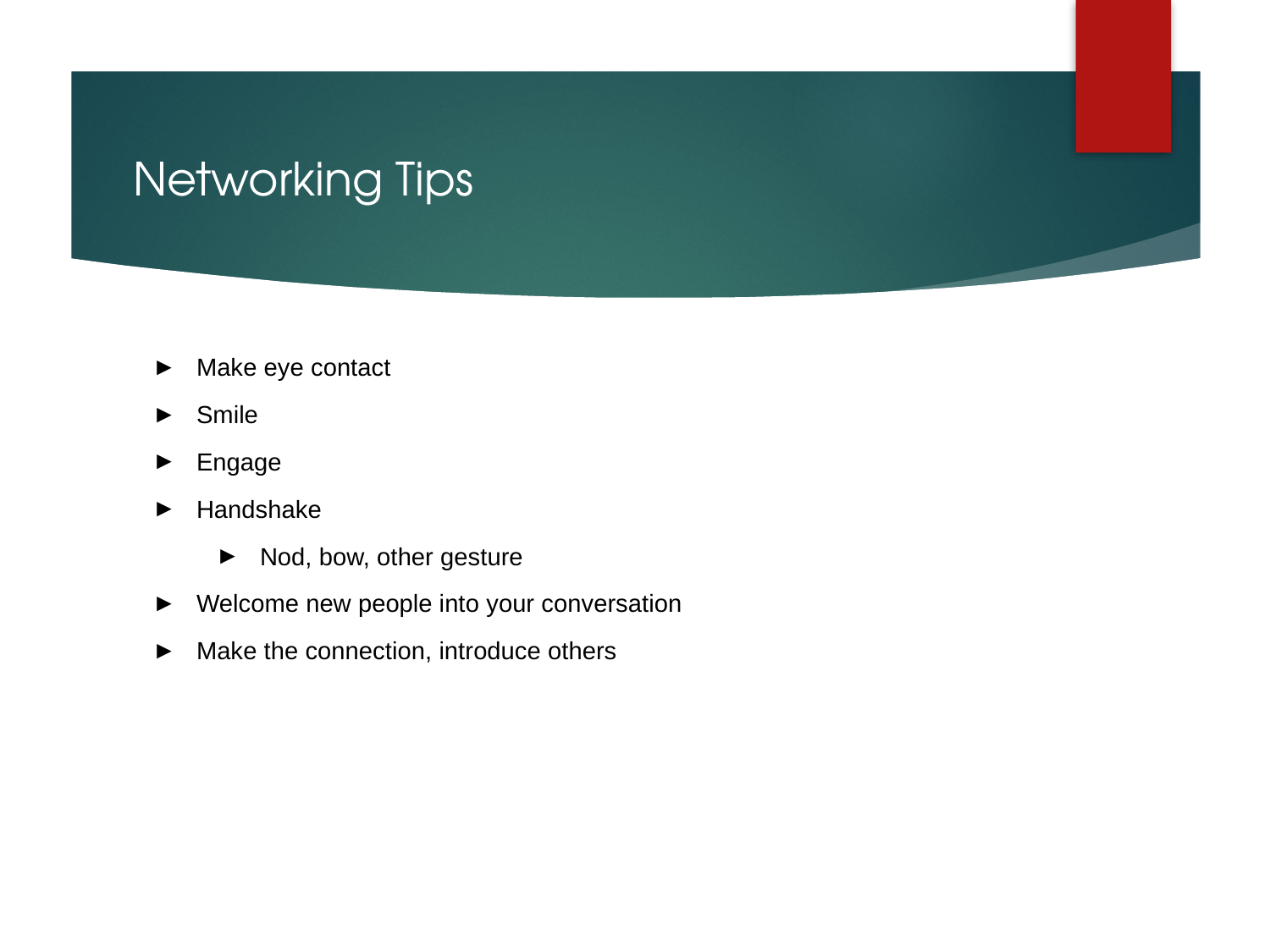

Networking Tips
Make eye contact
Smile
Engage
Handshake
Nod, bow, other gesture
Welcome new people into your conversation
Make the connection, introduce others